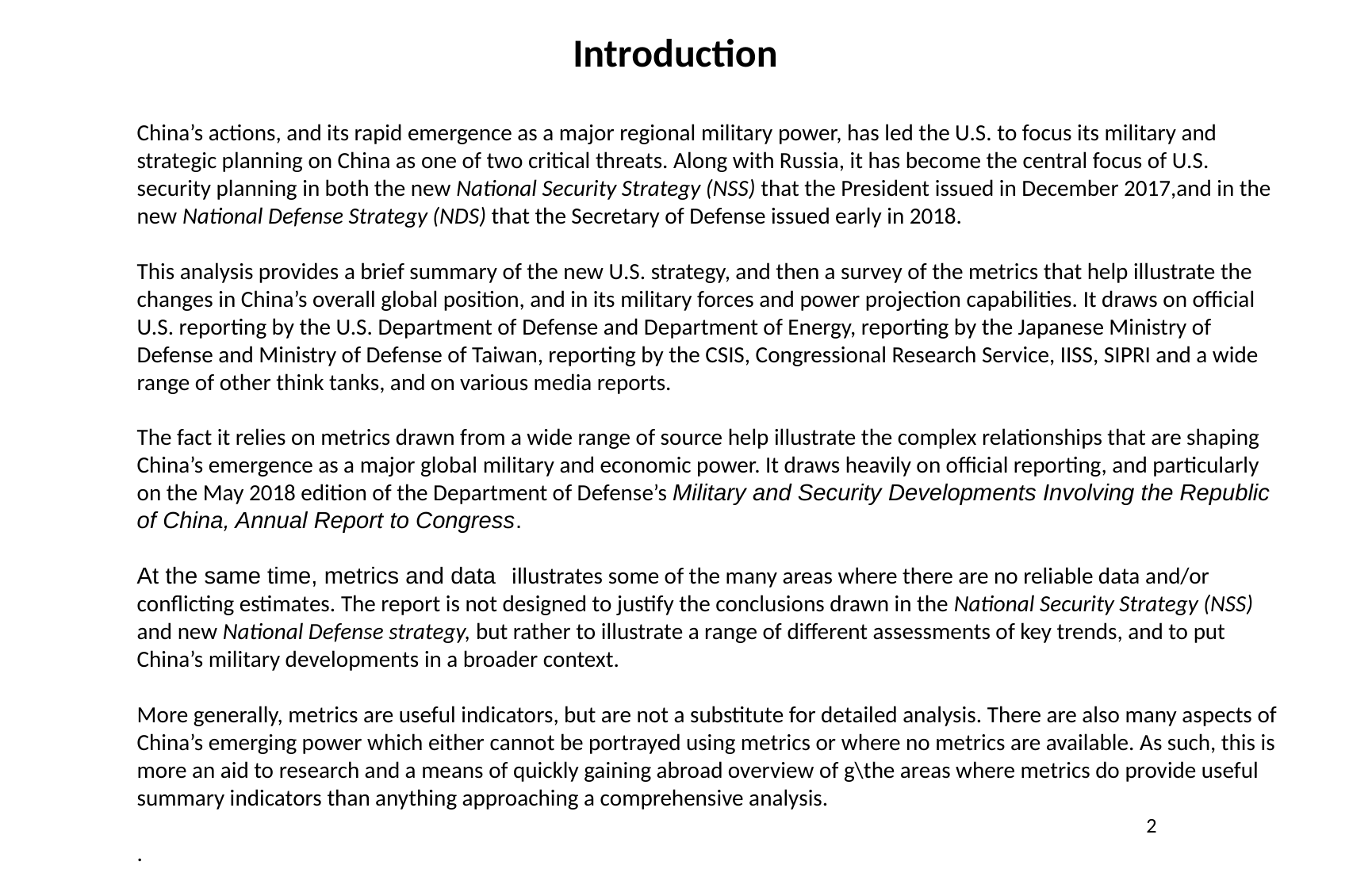

Introduction
China’s actions, and its rapid emergence as a major regional military power, has led the U.S. to focus its military and strategic planning on China as one of two critical threats. Along with Russia, it has become the central focus of U.S. security planning in both the new National Security Strategy (NSS) that the President issued in December 2017,and in the new National Defense Strategy (NDS) that the Secretary of Defense issued early in 2018.

This analysis provides a brief summary of the new U.S. strategy, and then a survey of the metrics that help illustrate the changes in China’s overall global position, and in its military forces and power projection capabilities. It draws on official U.S. reporting by the U.S. Department of Defense and Department of Energy, reporting by the Japanese Ministry of Defense and Ministry of Defense of Taiwan, reporting by the CSIS, Congressional Research Service, IISS, SIPRI and a wide range of other think tanks, and on various media reports.

The fact it relies on metrics drawn from a wide range of source help illustrate the complex relationships that are shaping China’s emergence as a major global military and economic power. It draws heavily on official reporting, and particularly on the May 2018 edition of the Department of Defense’s Military and Security Developments Involving the Republic of China, Annual Report to Congress.

At the same time, metrics and data   illustrates some of the many areas where there are no reliable data and/or conflicting estimates. The report is not designed to justify the conclusions drawn in the National Security Strategy (NSS) and new National Defense strategy, but rather to illustrate a range of different assessments of key trends, and to put China’s military developments in a broader context.

More generally, metrics are useful indicators, but are not a substitute for detailed analysis. There are also many aspects of China’s emerging power which either cannot be portrayed using metrics or where no metrics are available. As such, this is more an aid to research and a means of quickly gaining abroad overview of g\the areas where metrics do provide useful summary indicators than anything approaching a comprehensive analysis.

.

2